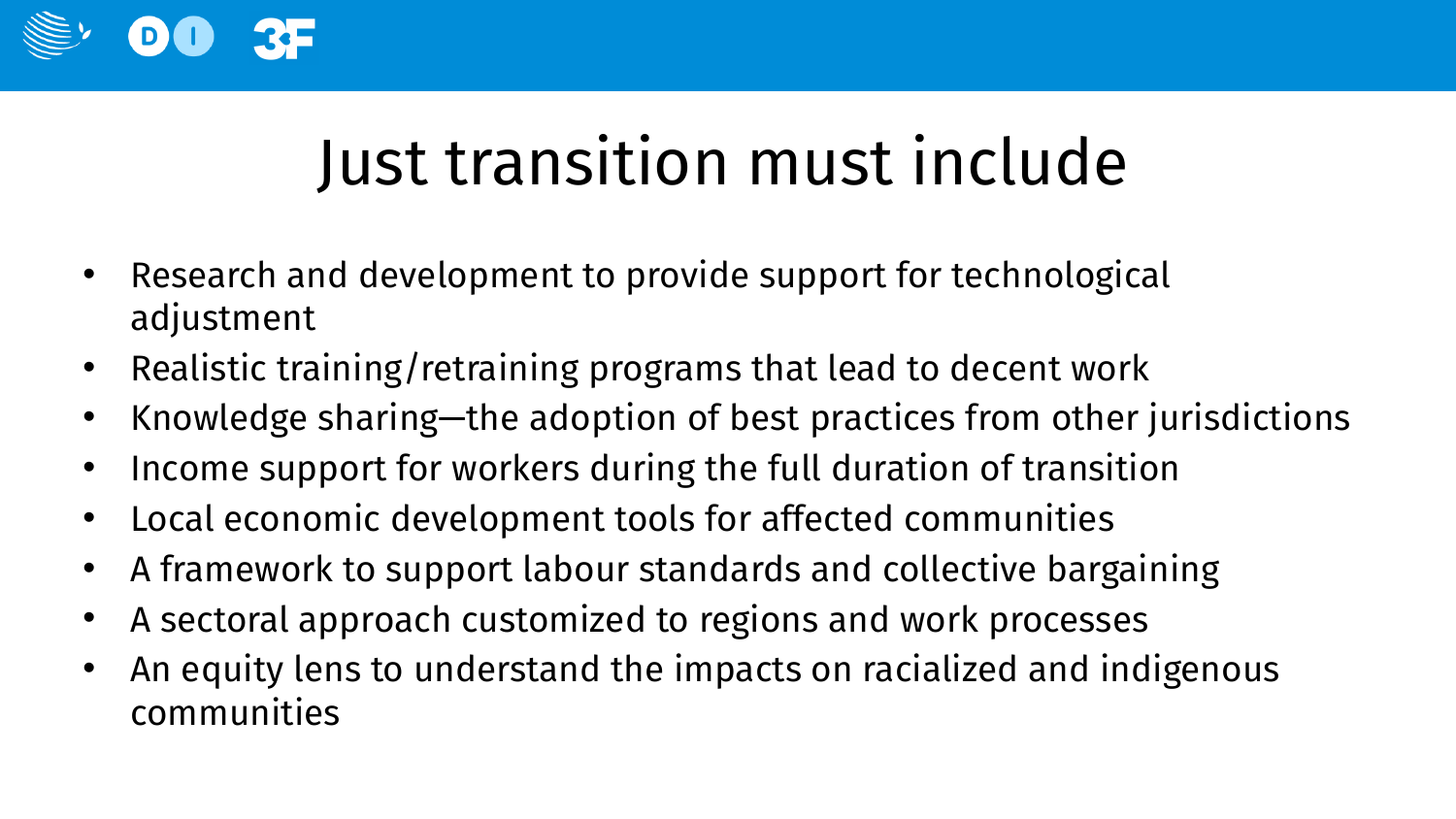

# Just transition must include
Research and development to provide support for technological adjustment
Realistic training/retraining programs that lead to decent work
Knowledge sharing—the adoption of best practices from other jurisdictions
Income support for workers during the full duration of transition
Local economic development tools for affected communities
A framework to support labour standards and collective bargaining
A sectoral approach customized to regions and work processes
An equity lens to understand the impacts on racialized and indigenous communities